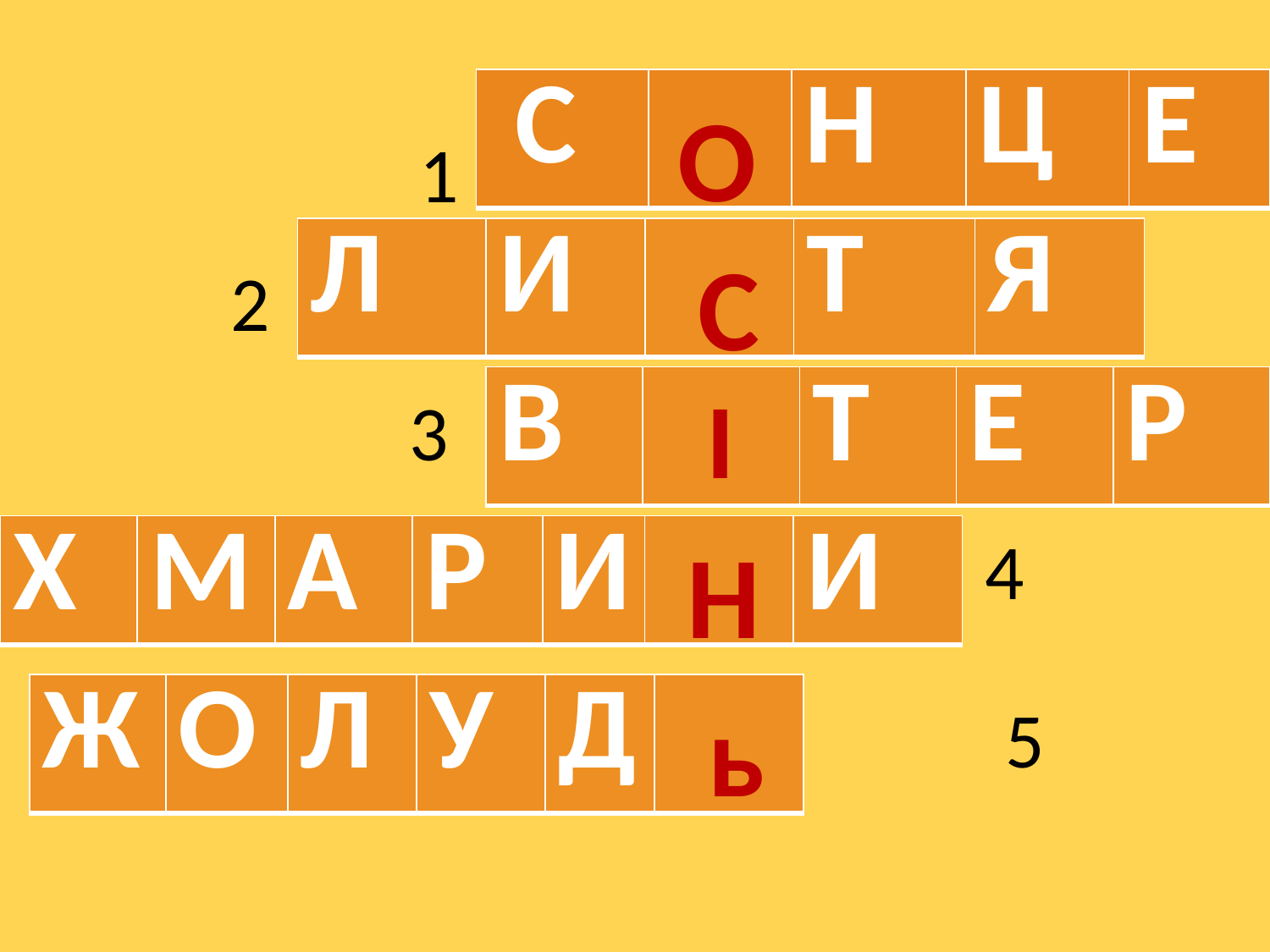

| С |  | Н | Ц | Е |
| --- | --- | --- | --- | --- |
О
1
| Л | И |  | Т | Я |
| --- | --- | --- | --- | --- |
С
2
| В |  | Т | Е | Р |
| --- | --- | --- | --- | --- |
І
3
| Х | М | А | Р | И |  | И |
| --- | --- | --- | --- | --- | --- | --- |
Н
4
| Ж | О | Л | У | Д |  |
| --- | --- | --- | --- | --- | --- |
ь
5